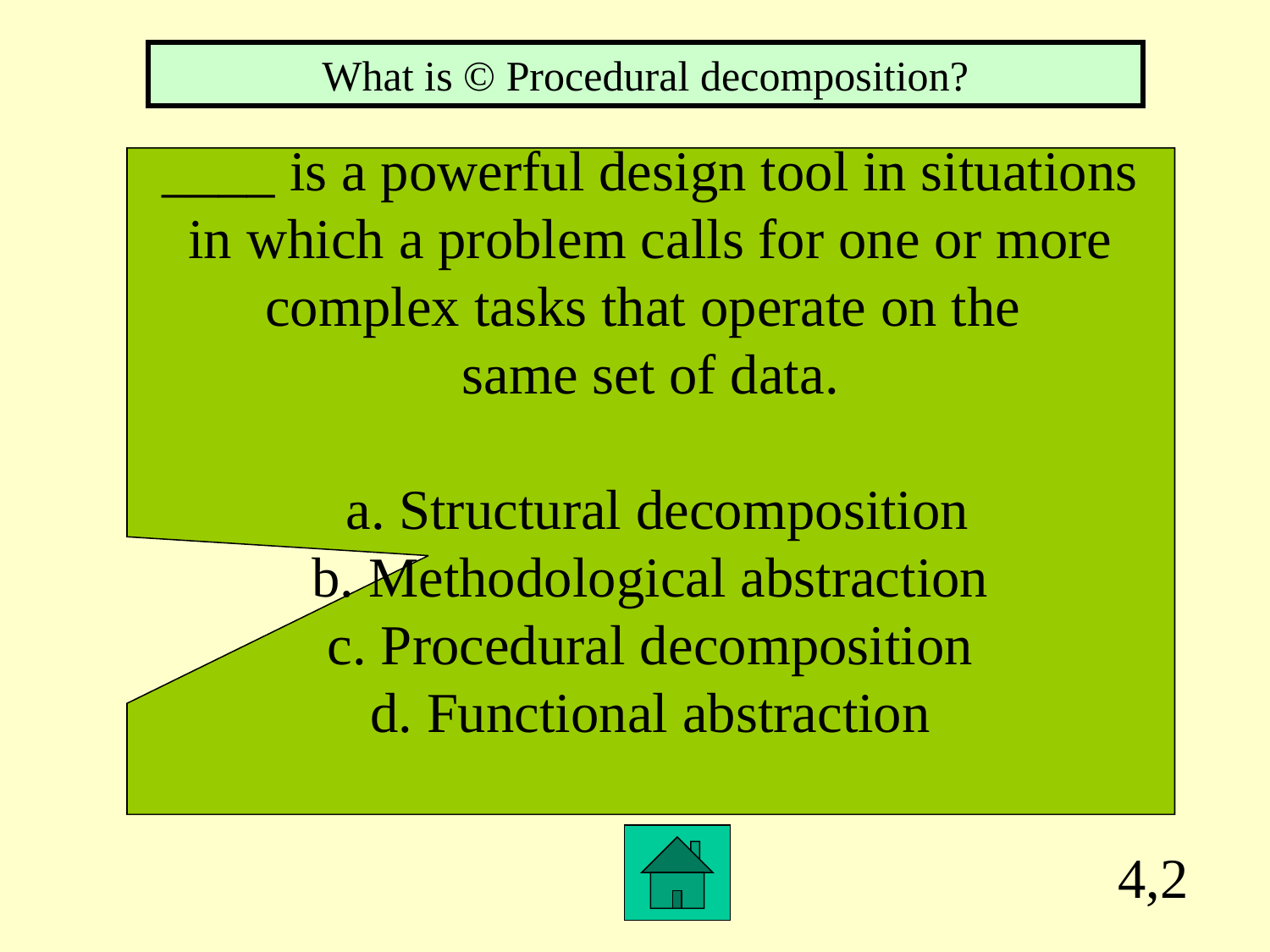

What is © Procedural decomposition?
____ is a powerful design tool in situations
 in which a problem calls for one or more
complex tasks that operate on the
same set of data.

 a. Structural decomposition
b. Methodological abstraction
c. Procedural decomposition
d. Functional abstraction

4,2